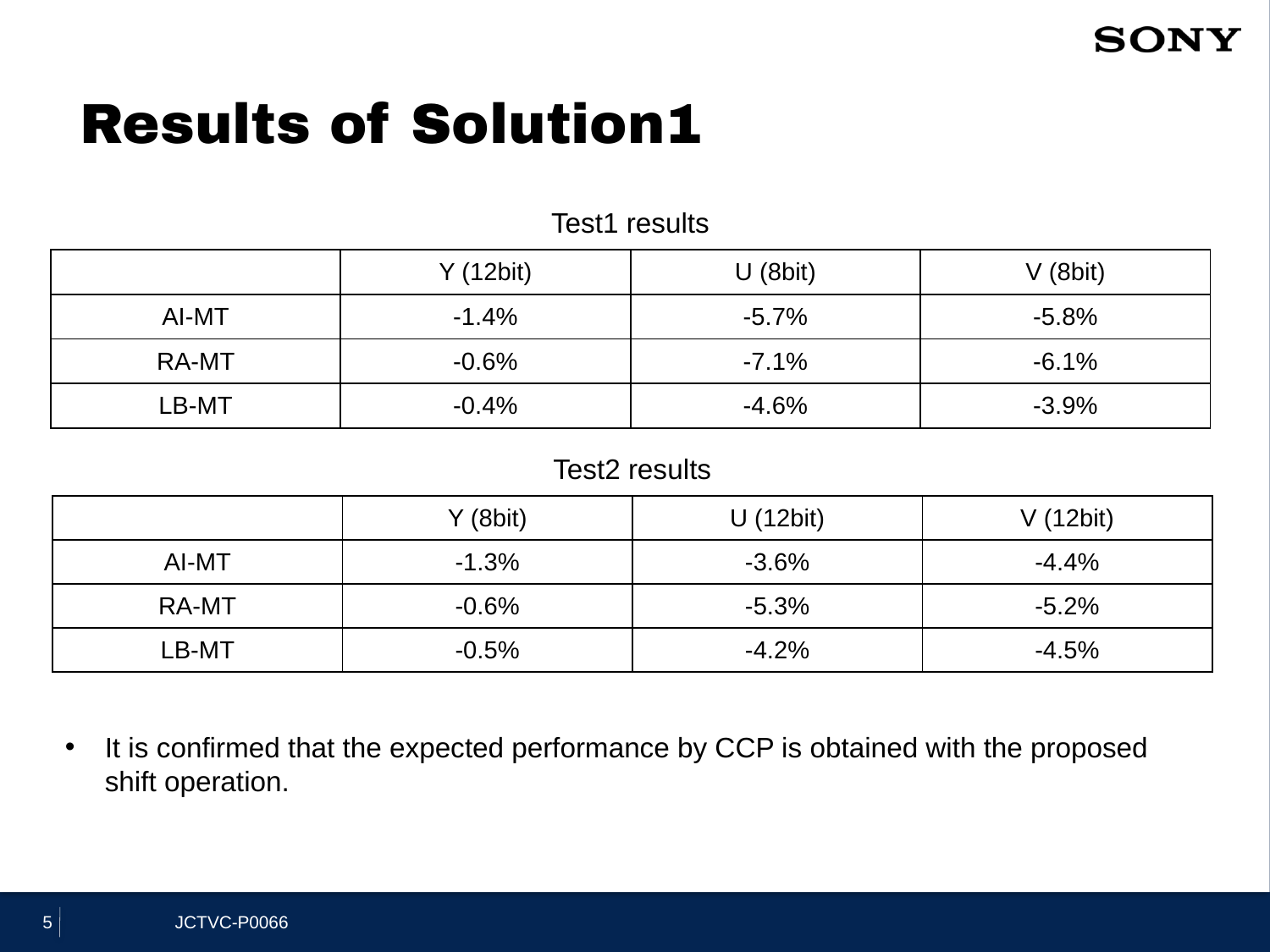

# Results of Solution1
Test1 results
|  | Y (12bit) | U (8bit) | V (8bit) |
| --- | --- | --- | --- |
| AI-MT | -1.4% | -5.7% | -5.8% |
| RA-MT | -0.6% | -7.1% | -6.1% |
| LB-MT | -0.4% | -4.6% | -3.9% |
Test2 results
|  | Y (8bit) | U (12bit) | V (12bit) |
| --- | --- | --- | --- |
| AI-MT | -1.3% | -3.6% | -4.4% |
| RA-MT | -0.6% | -5.3% | -5.2% |
| LB-MT | -0.5% | -4.2% | -4.5% |
It is confirmed that the expected performance by CCP is obtained with the proposed shift operation.
5
JCTVC-P0066